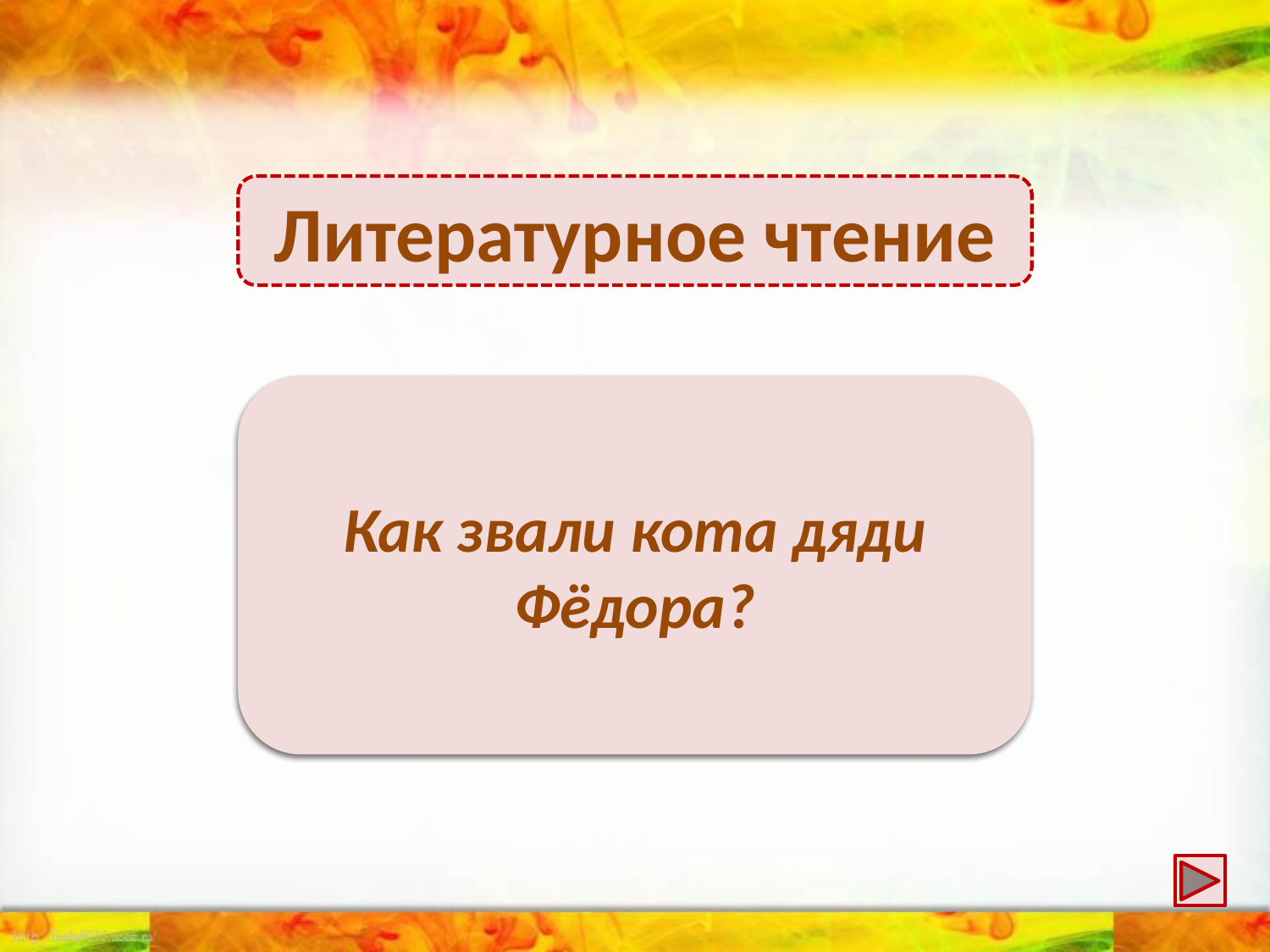

Литературное чтение
Матроскин
Как звали кота дяди Фёдора?